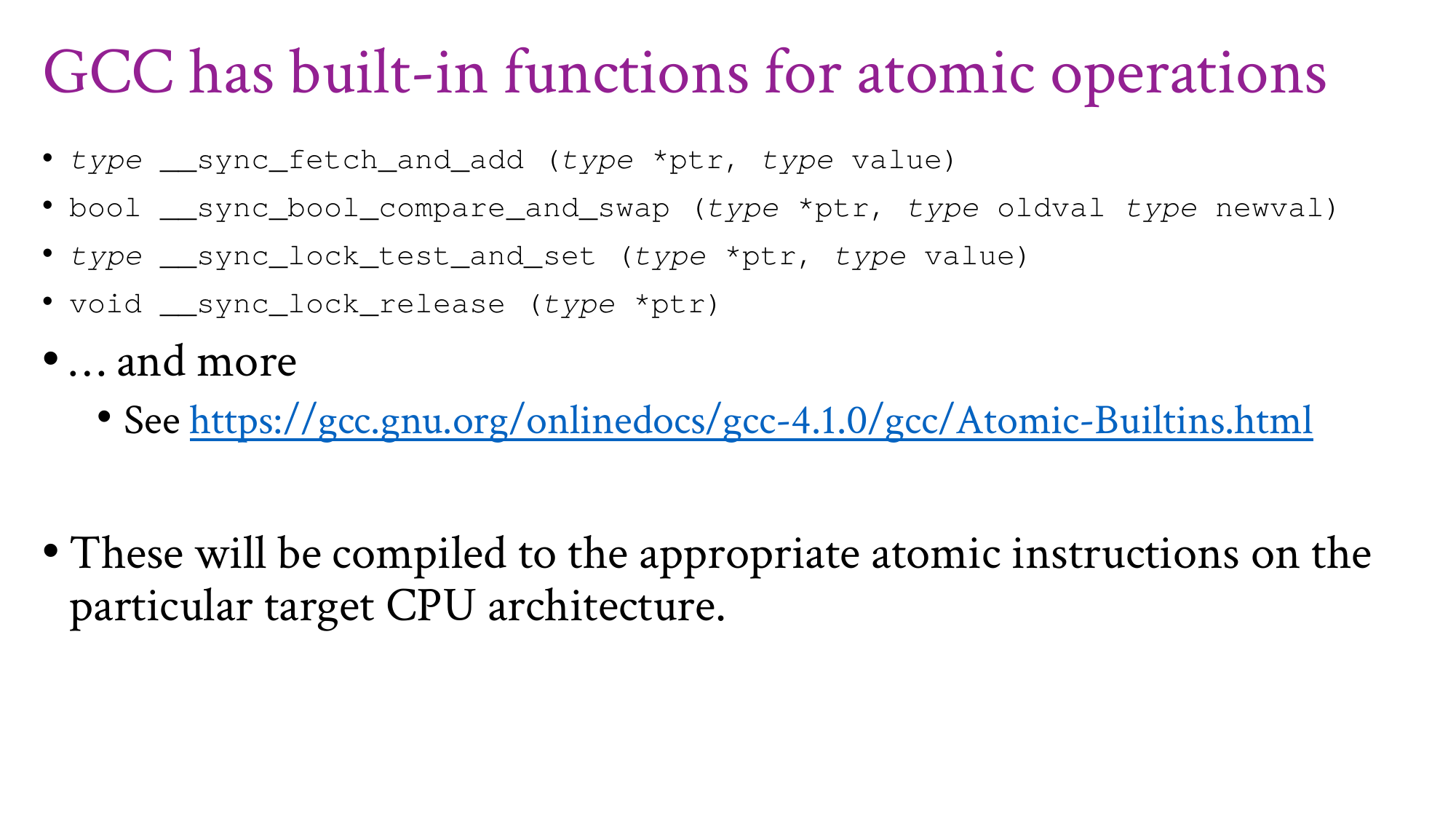

# GCC has built-in functions for atomic operations
type __sync_fetch_and_add (type *ptr, type value)
bool __sync_bool_compare_and_swap (type *ptr, type oldval type newval)
type __sync_lock_test_and_set (type *ptr, type value)
void __sync_lock_release (type *ptr)
… and more
See https://gcc.gnu.org/onlinedocs/gcc-4.1.0/gcc/Atomic-Builtins.html

These will be compiled to the appropriate atomic instructions on the particular target CPU architecture.